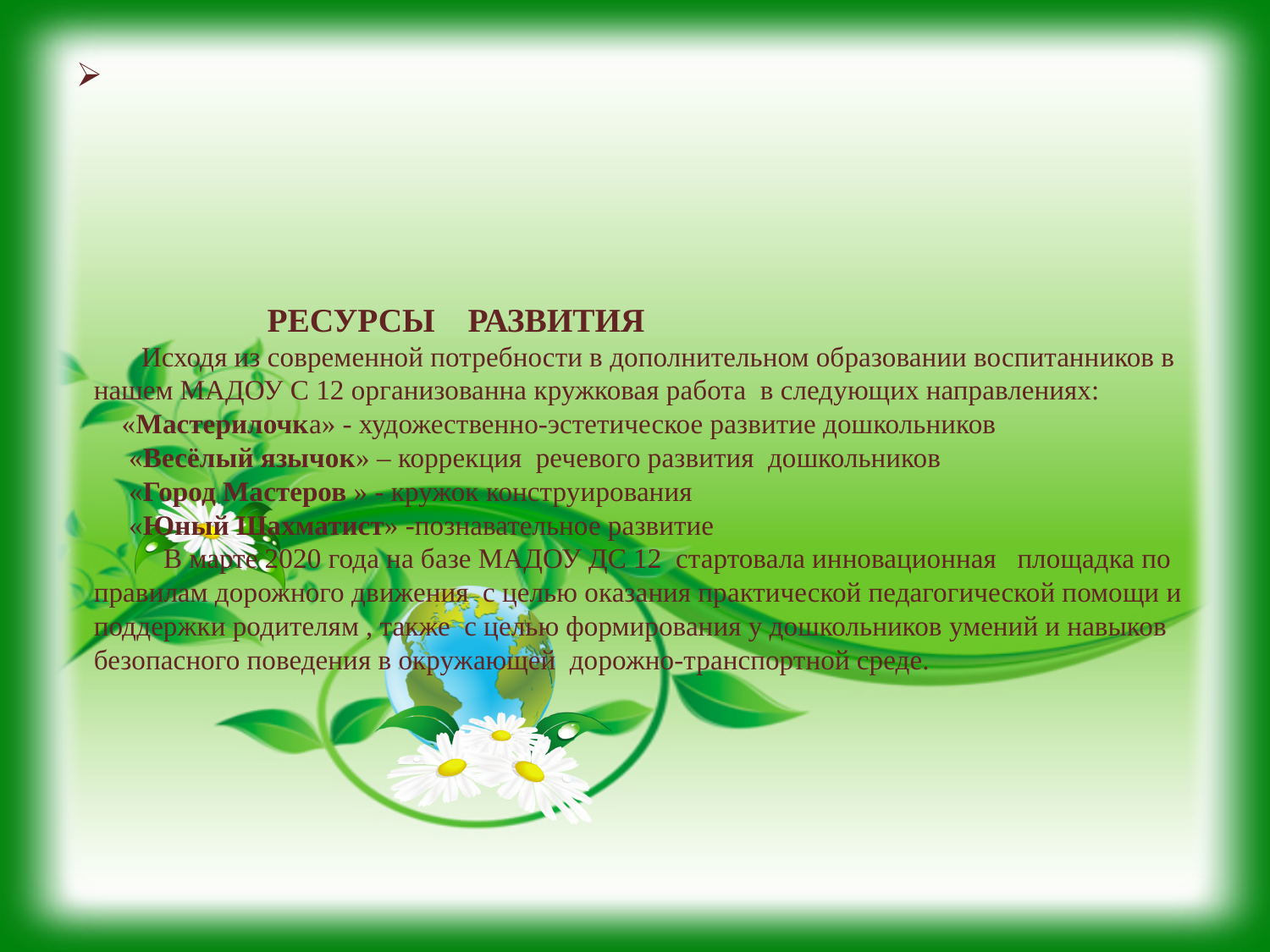

# РЕСУРСЫ    РАЗВИТИЯ Исходя из современной потребности в дополнительном образовании воспитанников в нашем МАДОУ С 12 организованна кружковая работа  в следующих направлениях: «Мастерилочка» - художественно-эстетическое развитие дошкольников «Весёлый язычок» – коррекция  речевого развития  дошкольников «Город Мастеров » - кружок конструирования «Юный Шахматист» -познавательное развитие В марте 2020 года на базе МАДОУ ДС 12  стартовала инновационная   площадка по правилам дорожного движения  с целью оказания практической педагогической помощи и поддержки родителям , также  с целью формирования у дошкольников умений и навыков безопасного поведения в окружающей  дорожно-транспортной среде.